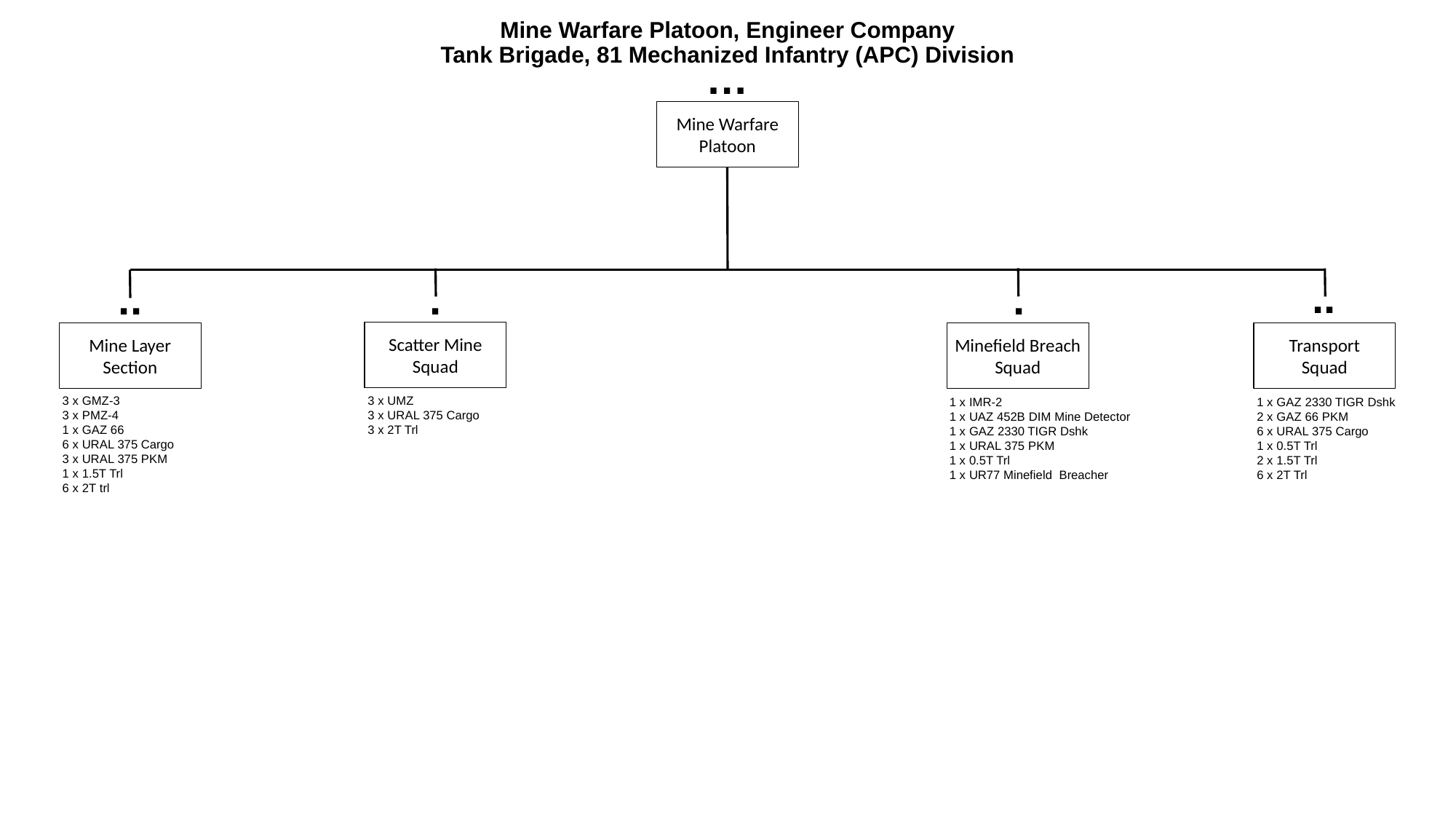

# Mine Warfare Platoon, Engineer Company Tank Brigade, 81 Mechanized Infantry (APC) Division
…
Mine Warfare
Platoon
..
..
.
.
Scatter Mine
Squad
Mine Layer
Section
Minefield Breach Squad
Transport
Squad
3 x GMZ-3
3 x PMZ-4
1 x GAZ 66
6 x URAL 375 Cargo
3 x URAL 375 PKM
1 x 1.5T Trl
6 x 2T trl
3 x UMZ
3 x URAL 375 Cargo
3 x 2T Trl
1 x IMR-2
1 x UAZ 452B DIM Mine Detector
1 x GAZ 2330 TIGR Dshk
1 x URAL 375 PKM
1 x 0.5T Trl
1 x UR77 Minefield  Breacher
1 x GAZ 2330 TIGR Dshk
2 x GAZ 66 PKM
6 x URAL 375 Cargo
1 x 0.5T Trl
2 x 1.5T Trl
6 x 2T Trl